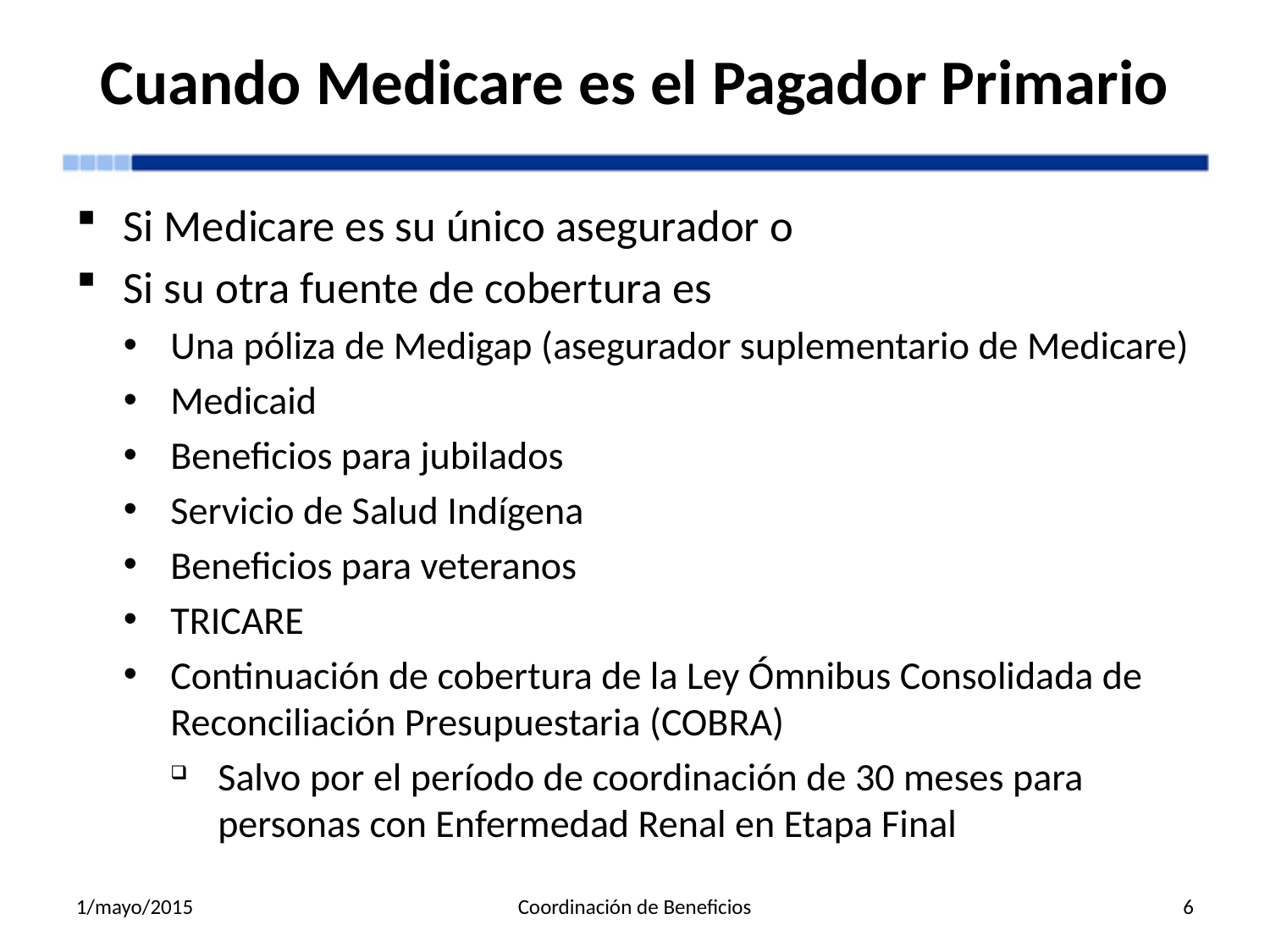

# Cuando Medicare es el Pagador Primario
Si Medicare es su único asegurador o
Si su otra fuente de cobertura es
Una póliza de Medigap (asegurador suplementario de Medicare)
Medicaid
Beneficios para jubilados
Servicio de Salud Indígena
Beneficios para veteranos
TRICARE
Continuación de cobertura de la Ley Ómnibus Consolidada de Reconciliación Presupuestaria (COBRA)
Salvo por el período de coordinación de 30 meses para personas con Enfermedad Renal en Etapa Final
1/mayo/2015
Coordinación de Beneficios
6